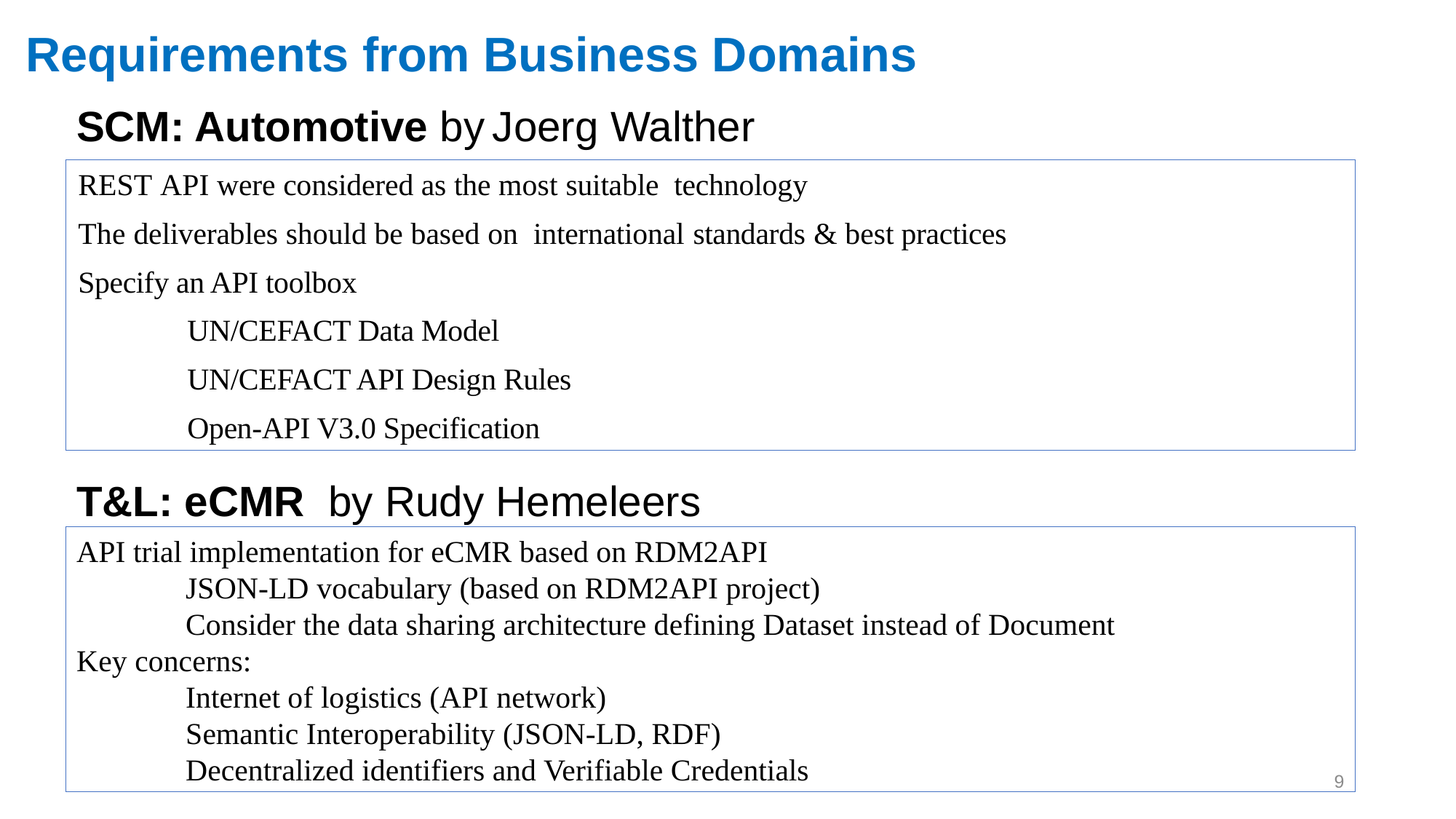

Requirements from Business Domains
SCM: Automotive by Joerg Walther
REST API were considered as the most suitable  technology
The deliverables should be based on  international standards & best practices
Specify an API toolbox
		UN/CEFACT Data Model
		UN/CEFACT API Design Rules
		Open-API V3.0 Specification
T&L: eCMR  by Rudy Hemeleers
API trial implementation for eCMR based on RDM2API
	JSON-LD vocabulary (based on RDM2API project)
	Consider the data sharing architecture defining Dataset instead of Document
Key concerns:
	Internet of logistics (API network)
	Semantic Interoperability (JSON-LD, RDF)
	Decentralized identifiers and Verifiable Credentials
9